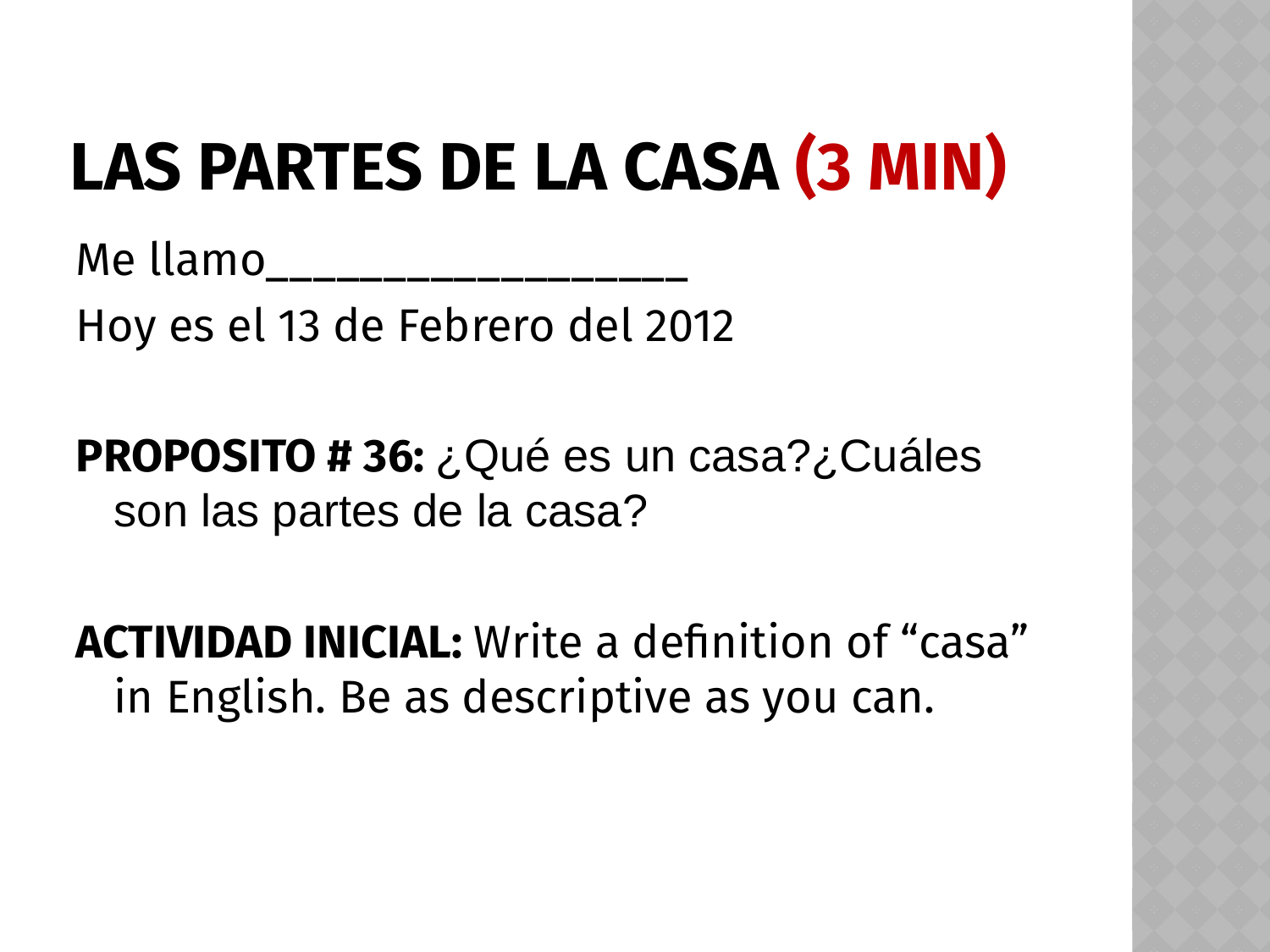

# LAS PARTES DE LA CASA (3 min)
Me llamo__________________
Hoy es el 13 de Febrero del 2012

PROPOSITO # 36: ¿Qué es un casa?¿Cuáles son las partes de la casa?

ACTIVIDAD INICIAL: Write a definition of “casa” in English. Be as descriptive as you can.